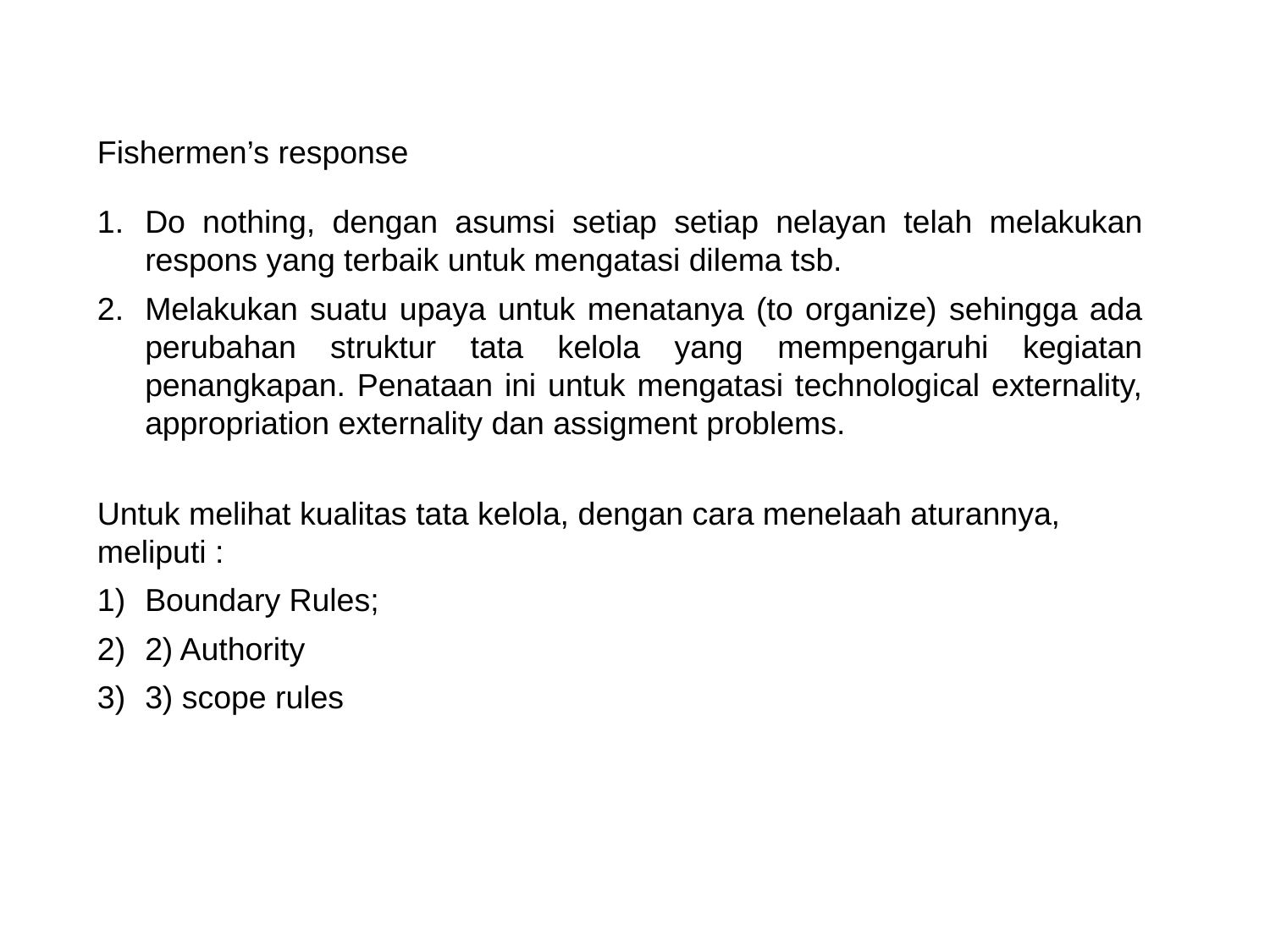

Fishermen’s response
Do nothing, dengan asumsi setiap setiap nelayan telah melakukan respons yang terbaik untuk mengatasi dilema tsb.
Melakukan suatu upaya untuk menatanya (to organize) sehingga ada perubahan struktur tata kelola yang mempengaruhi kegiatan penangkapan. Penataan ini untuk mengatasi technological externality, appropriation externality dan assigment problems.
Untuk melihat kualitas tata kelola, dengan cara menelaah aturannya, meliputi :
Boundary Rules;
2) Authority
3) scope rules